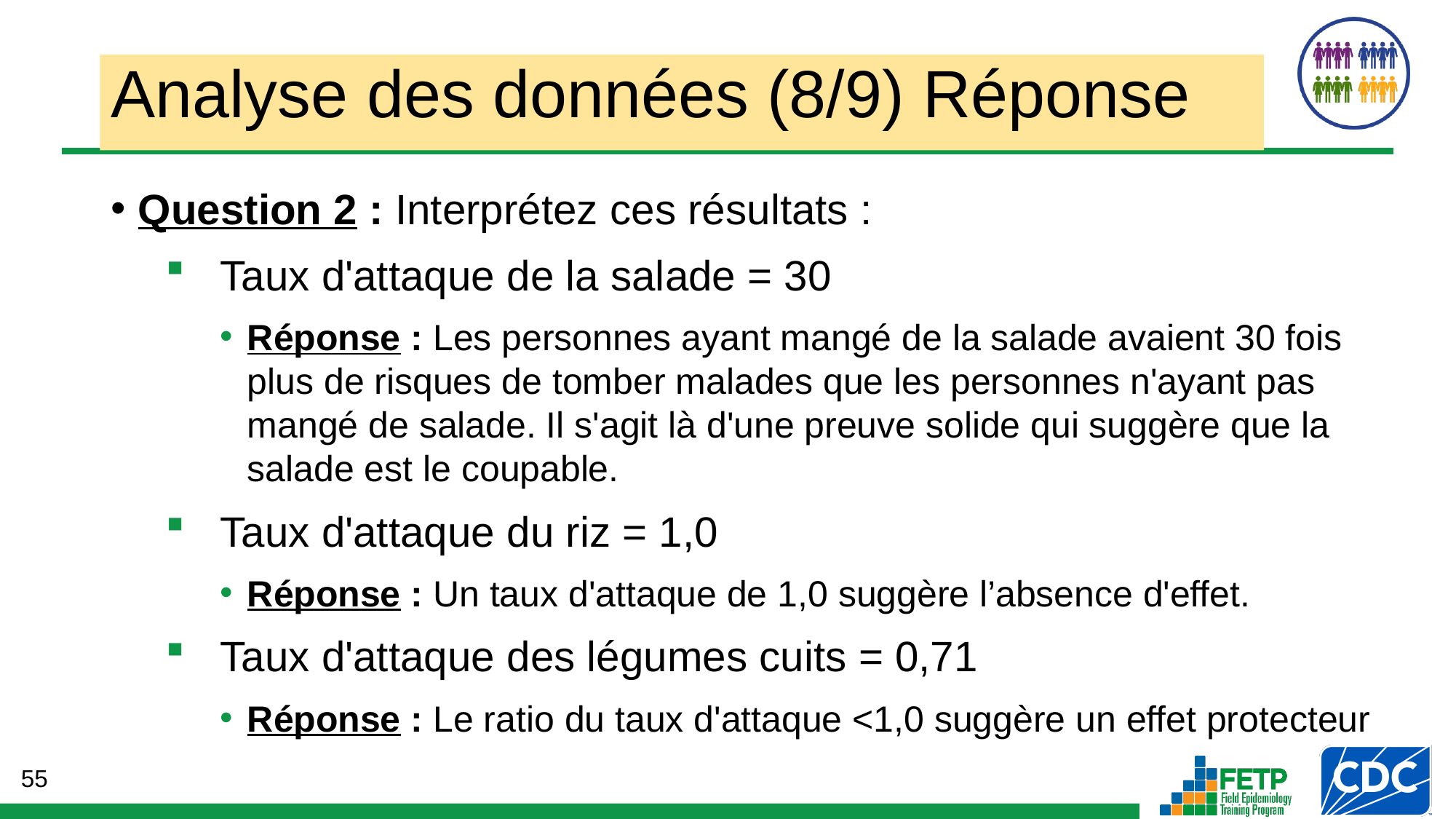

# Analyse des données (8/9) Réponse
Question 2 : Interprétez ces résultats :
Taux d'attaque de la salade = 30
Réponse : Les personnes ayant mangé de la salade avaient 30 fois plus de risques de tomber malades que les personnes n'ayant pas mangé de salade. Il s'agit là d'une preuve solide qui suggère que la salade est le coupable.
Taux d'attaque du riz = 1,0
Réponse : Un taux d'attaque de 1,0 suggère l’absence d'effet.
Taux d'attaque des légumes cuits = 0,71
Réponse : Le ratio du taux d'attaque <1,0 suggère un effet protecteur